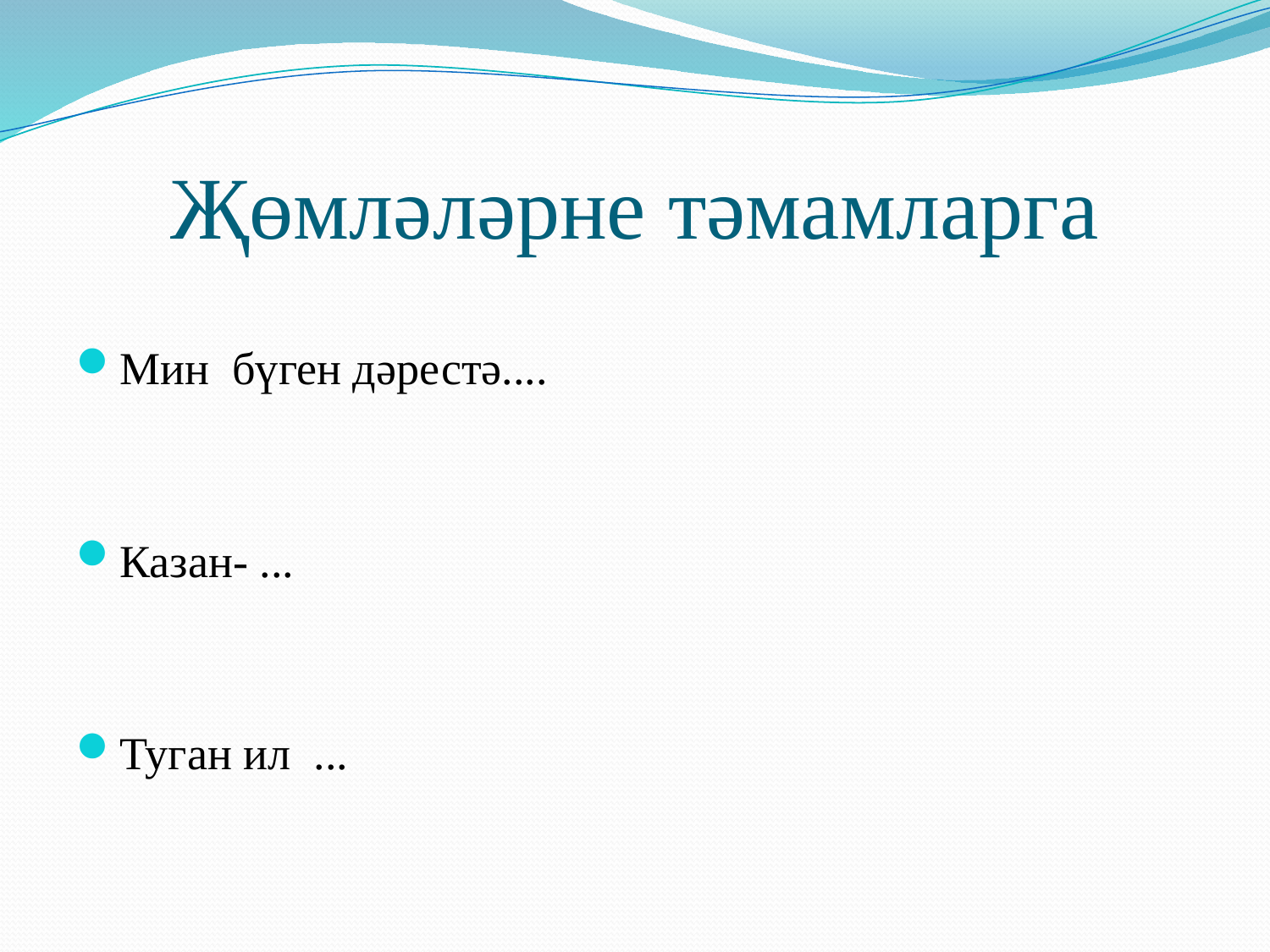

# Җөмләләрне тәмамларга

Мин  бүген дәрестә....

Казан- ...

Туган ил  ...